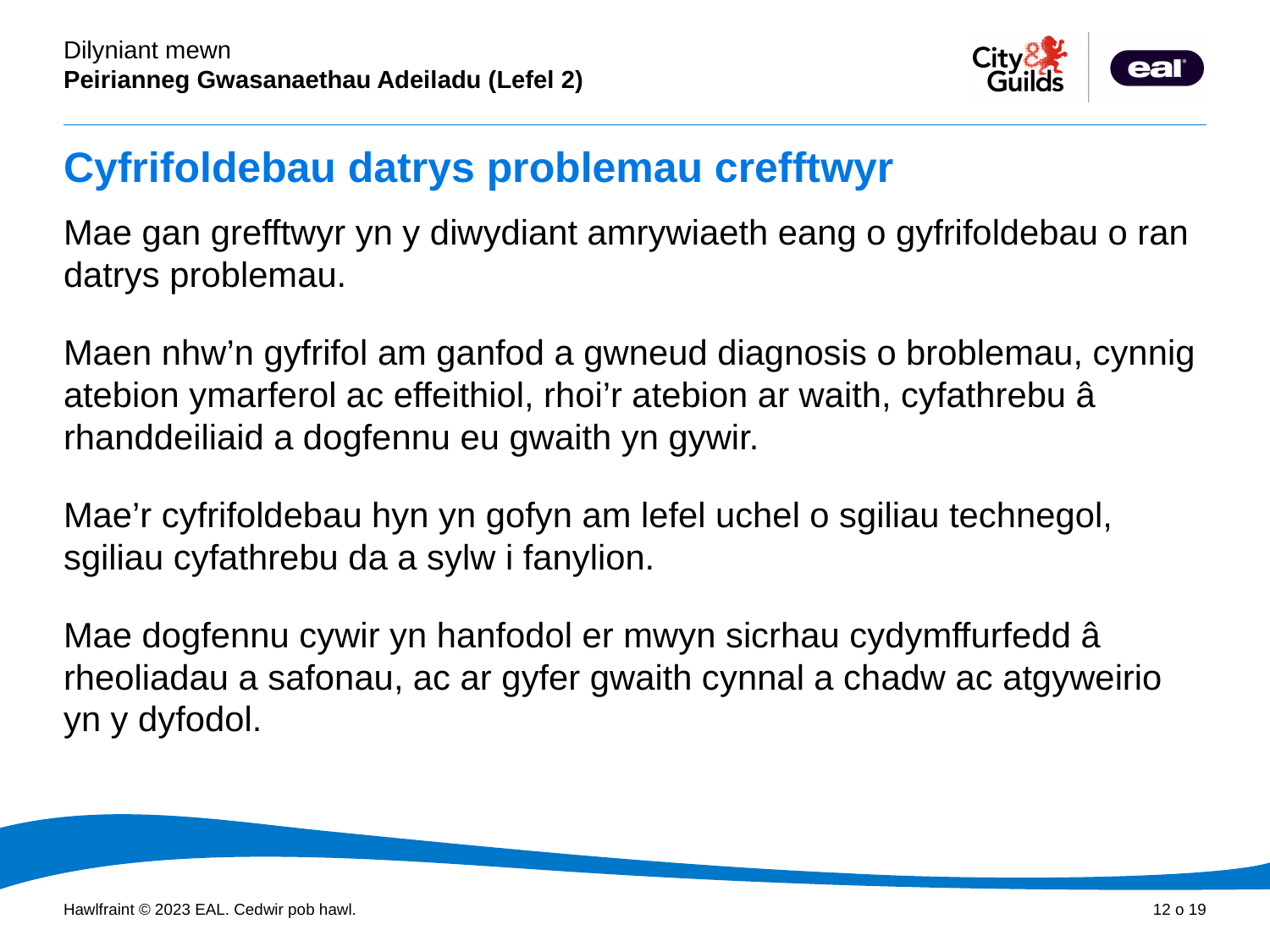

# Cyfrifoldebau datrys problemau crefftwyr
Mae gan grefftwyr yn y diwydiant amrywiaeth eang o gyfrifoldebau o ran datrys problemau.
Maen nhw’n gyfrifol am ganfod a gwneud diagnosis o broblemau, cynnig atebion ymarferol ac effeithiol, rhoi’r atebion ar waith, cyfathrebu â rhanddeiliaid a dogfennu eu gwaith yn gywir.
Mae’r cyfrifoldebau hyn yn gofyn am lefel uchel o sgiliau technegol, sgiliau cyfathrebu da a sylw i fanylion.
Mae dogfennu cywir yn hanfodol er mwyn sicrhau cydymffurfedd â rheoliadau a safonau, ac ar gyfer gwaith cynnal a chadw ac atgyweirio yn y dyfodol.